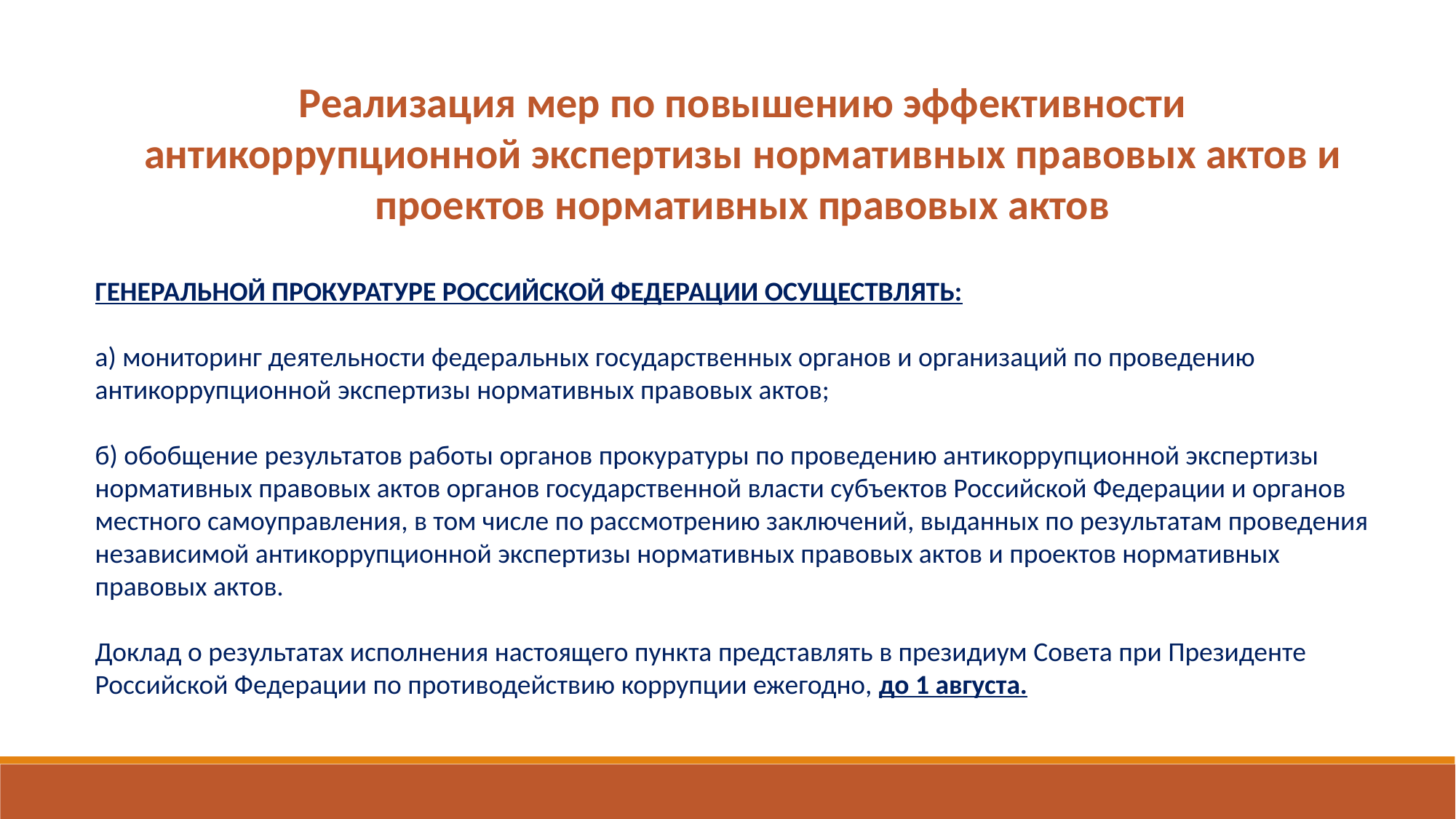

Реализация мер по повышению эффективности антикоррупционной экспертизы нормативных правовых актов и проектов нормативных правовых актов
ГЕНЕРАЛЬНОЙ ПРОКУРАТУРЕ РОССИЙСКОЙ ФЕДЕРАЦИИ ОСУЩЕСТВЛЯТЬ:
а) мониторинг деятельности федеральных государственных органов и организаций по проведению антикоррупционной экспертизы нормативных правовых актов;
б) обобщение результатов работы органов прокуратуры по проведению антикоррупционной экспертизы нормативных правовых актов органов государственной власти субъектов Российской Федерации и органов местного самоуправления, в том числе по рассмотрению заключений, выданных по результатам проведения независимой антикоррупционной экспертизы нормативных правовых актов и проектов нормативных правовых актов.
Доклад о результатах исполнения настоящего пункта представлять в президиум Совета при Президенте Российской Федерации по противодействию коррупции ежегодно, до 1 августа.